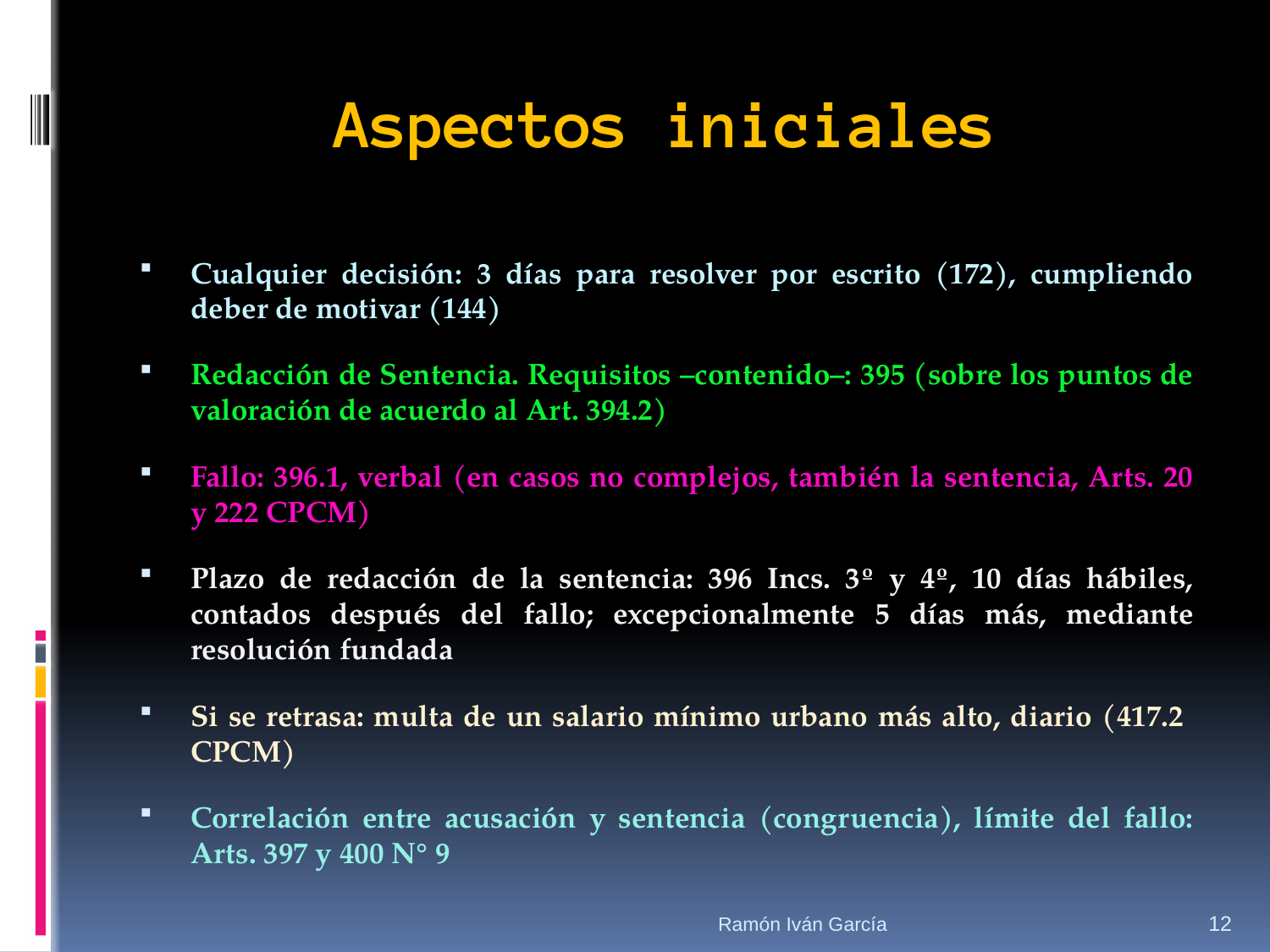

# Aspectos iniciales
Cualquier decisión: 3 días para resolver por escrito (172), cumpliendo deber de motivar (144)

Redacción de Sentencia. Requisitos –contenido–: 395 (sobre los puntos de valoración de acuerdo al Art. 394.2)

Fallo: 396.1, verbal (en casos no complejos, también la sentencia, Arts. 20 y 222 CPCM)

Plazo de redacción de la sentencia: 396 Incs. 3º y 4º, 10 días hábiles, contados después del fallo; excepcionalmente 5 días más, mediante resolución fundada

Si se retrasa: multa de un salario mínimo urbano más alto, diario (417.2  CPCM)

Correlación entre acusación y sentencia (congruencia), límite del fallo: Arts. 397 y 400 N° 9
Ramón Iván García
12